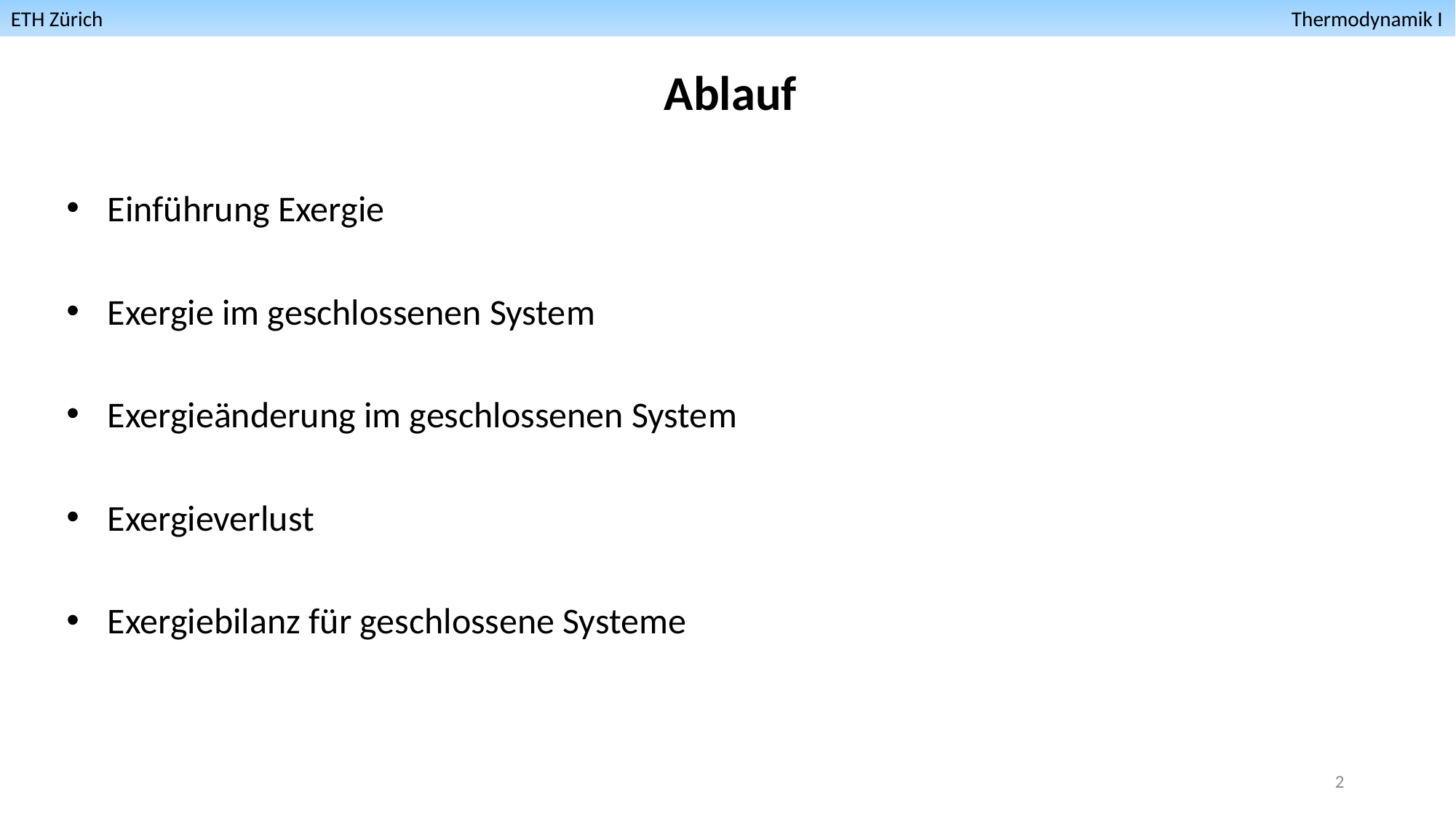

ETH Zürich											                 Thermodynamik I
Ablauf
Einführung Exergie

Exergie im geschlossenen System

Exergieänderung im geschlossenen System

Exergieverlust

Exergiebilanz für geschlossene Systeme
r
2